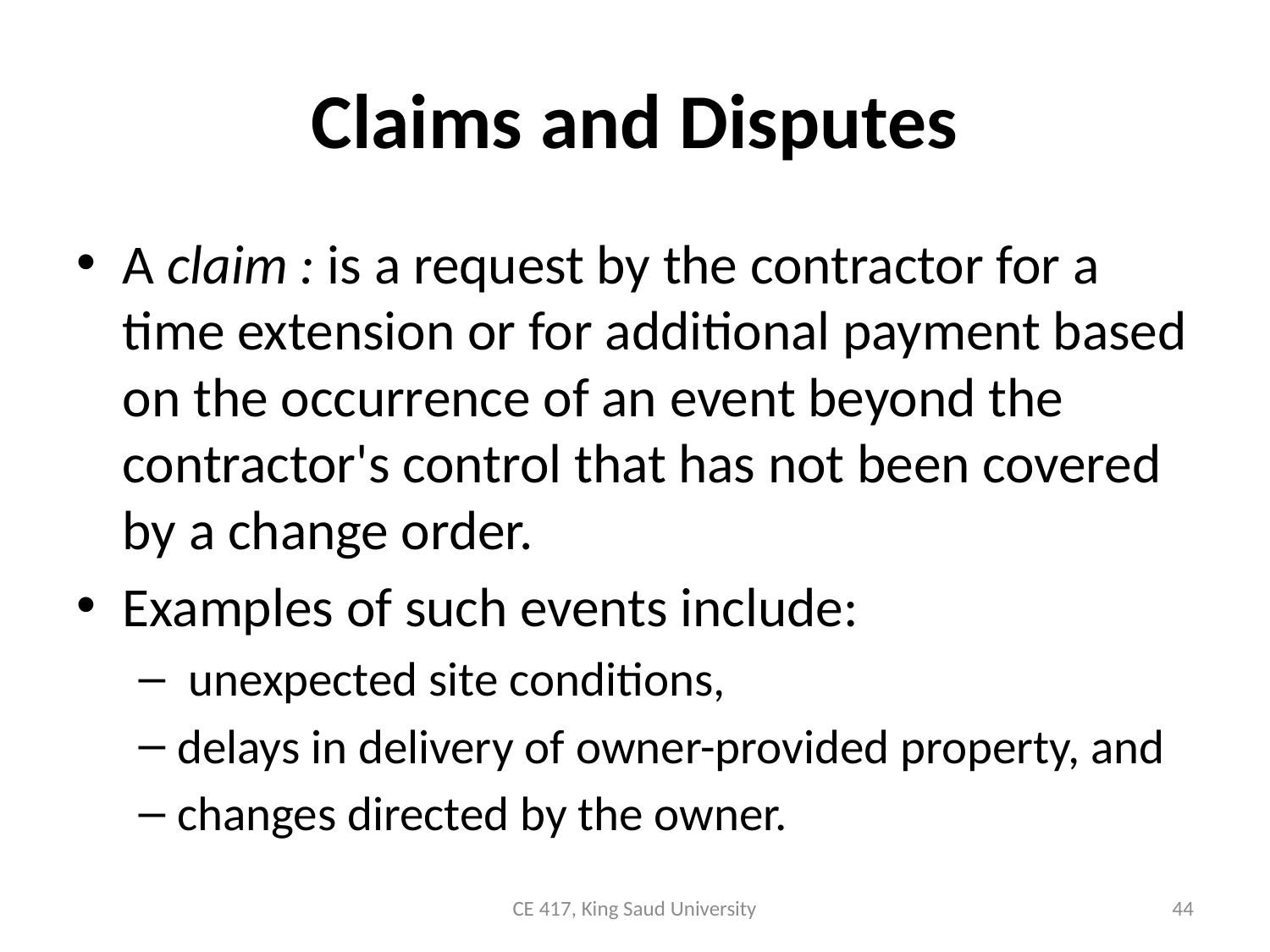

# Claims and Disputes
A claim : is a request by the contractor for a time extension or for additional payment based on the occurrence of an event beyond the contractor's control that has not been covered by a change order.
Examples of such events include:
 unexpected site conditions,
delays in delivery of owner-provided property, and
changes directed by the owner.
CE 417, King Saud University
44